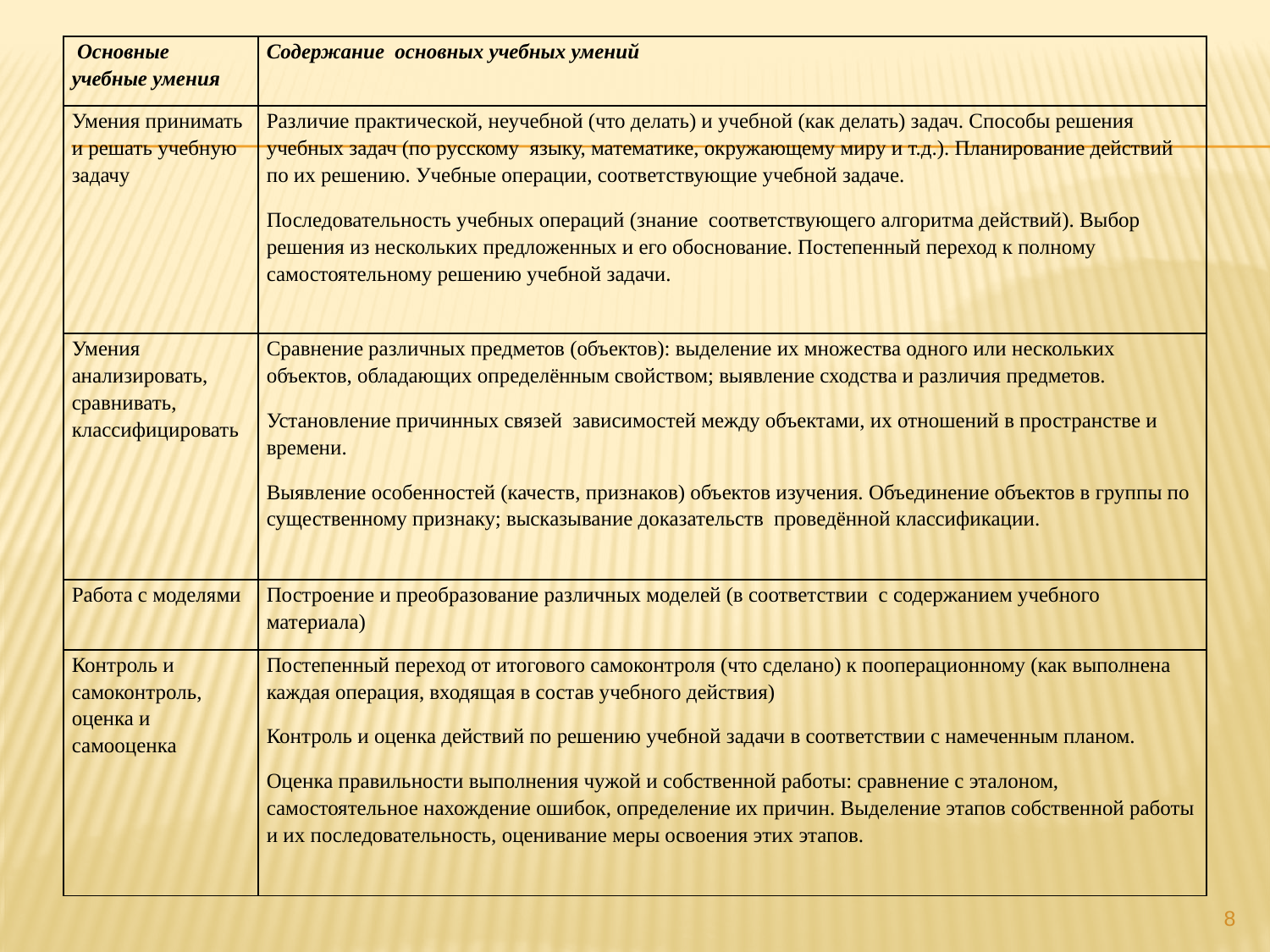

| Основные учебные умения | Содержание  основных учебных умений |
| --- | --- |
| Умения принимать и решать учебную задачу | Различие практической, неучебной (что делать) и учебной (как делать) задач. Способы решения учебных задач (по русскому  языку, математике, окружающему миру и т.д.). Планирование действий по их решению. Учебные операции, соответствующие учебной задаче. Последовательность учебных операций (знание  соответствующего алгоритма действий). Выбор решения из нескольких предложенных и его обоснование. Постепенный переход к полному самостоятельному решению учебной задачи. |
| Умения анализировать, сравнивать, классифицировать | Сравнение различных предметов (объектов): выделение их множества одного или нескольких объектов, обладающих определённым свойством; выявление сходства и различия предметов. Установление причинных связей  зависимостей между объектами, их отношений в пространстве и времени. Выявление особенностей (качеств, признаков) объектов изучения. Объединение объектов в группы по существенному признаку; высказывание доказательств  проведённой классификации. |
| Работа с моделями | Построение и преобразование различных моделей (в соответствии  с содержанием учебного материала) |
| Контроль и самоконтроль, оценка и самооценка | Постепенный переход от итогового самоконтроля (что сделано) к пооперационному (как выполнена каждая операция, входящая в состав учебного действия) Контроль и оценка действий по решению учебной задачи в соответствии с намеченным планом. Оценка правильности выполнения чужой и собственной работы: сравнение с эталоном, самостоятельное нахождение ошибок, определение их причин. Выделение этапов собственной работы и их последовательность, оценивание меры освоения этих этапов. |
#
8